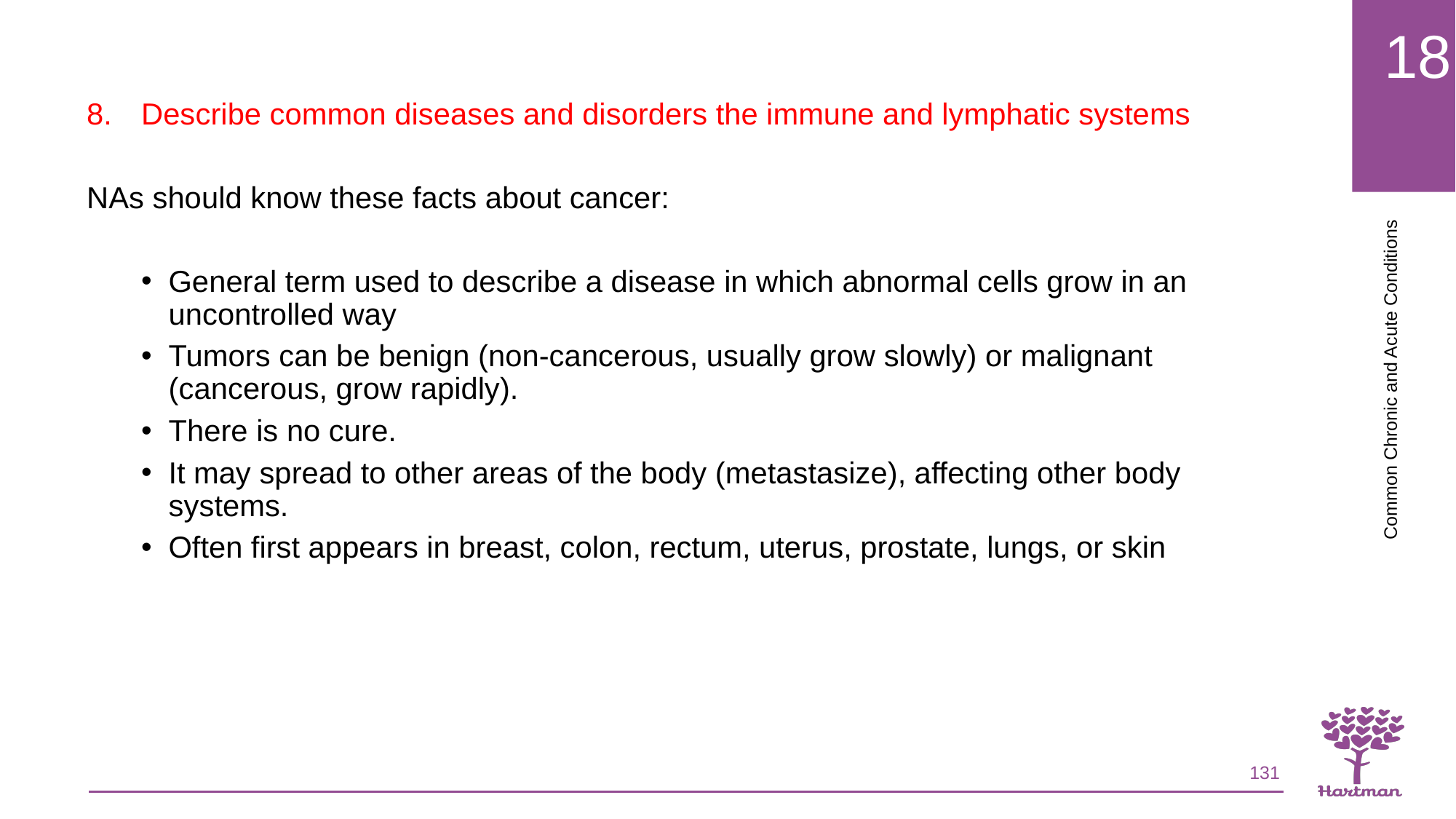

Describe common diseases and disorders the immune and lymphatic systems

NAs should know these facts about cancer:

General term used to describe a disease in which abnormal cells grow in an uncontrolled way
Tumors can be benign (non-cancerous, usually grow slowly) or malignant (cancerous, grow rapidly).
There is no cure.
It may spread to other areas of the body (metastasize), affecting other body systems.
Often first appears in breast, colon, rectum, uterus, prostate, lungs, or skin

131